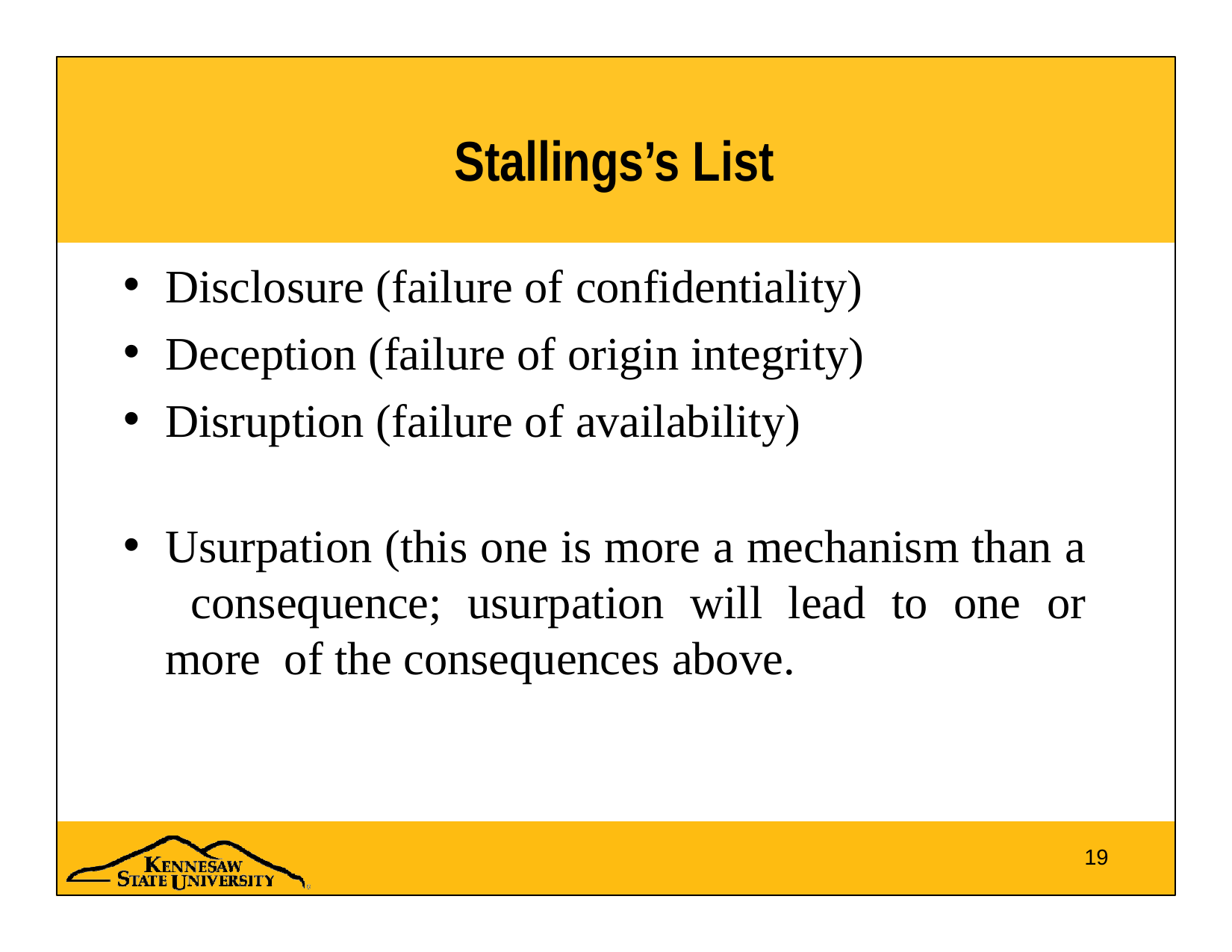

# Stallings’s List
Disclosure (failure of confidentiality)
Deception (failure of origin integrity)
Disruption (failure of availability)

Usurpation (this one is more a mechanism than a  consequence; usurpation will lead to one or more  of the consequences above.

19